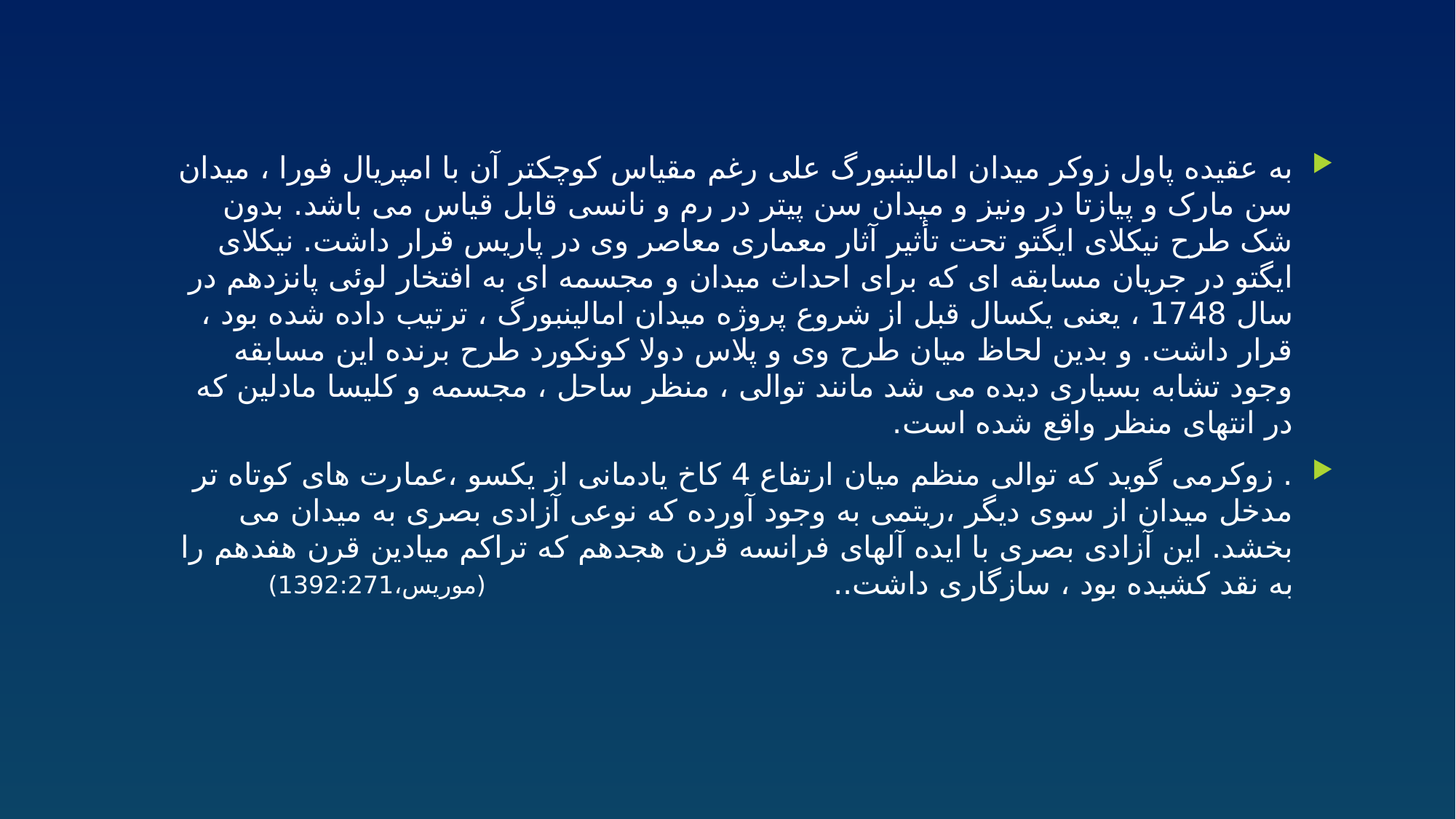

به عقیده پاول زوکر میدان امالینبورگ علی رغم مقیاس کوچکتر آن با امپریال فورا ، میدان سن مارک و پیازتا در ونیز و میدان سن پیتر در رم و نانسی قابل قیاس می باشد. بدون شک طرح نیکلای ایگتو تحت تأثیر آثار معماری معاصر وی در پاریس قرار داشت. نیکلای ایگتو در جریان مسابقه ای که برای احداث میدان و مجسمه ای به افتخار لوئی پانزدهم در سال 1748 ، یعنی یکسال قبل از شروع پروژه میدان امالینبورگ ، ترتیب داده شده بود ، قرار داشت. و بدین لحاظ میان طرح وی و پلاس دولا کونکورد طرح برنده این مسابقه وجود تشابه بسیاری دیده می شد مانند توالی ، منظر ساحل ، مجسمه و کلیسا مادلین که در انتهای منظر واقع شده است.
. زوکرمی گوید که توالی منظم میان ارتفاع 4 کاخ یادمانی از یکسو ،عمارت های کوتاه تر مدخل میدان از سوی دیگر ،ریتمی به وجود آورده که نوعی آزادی بصری به میدان می بخشد. این آزادی بصری با ایده آلهای فرانسه قرن هجدهم که تراکم میادین قرن هفدهم را به نقد کشیده بود ، سازگاری داشت..
(موریس،1392:271)